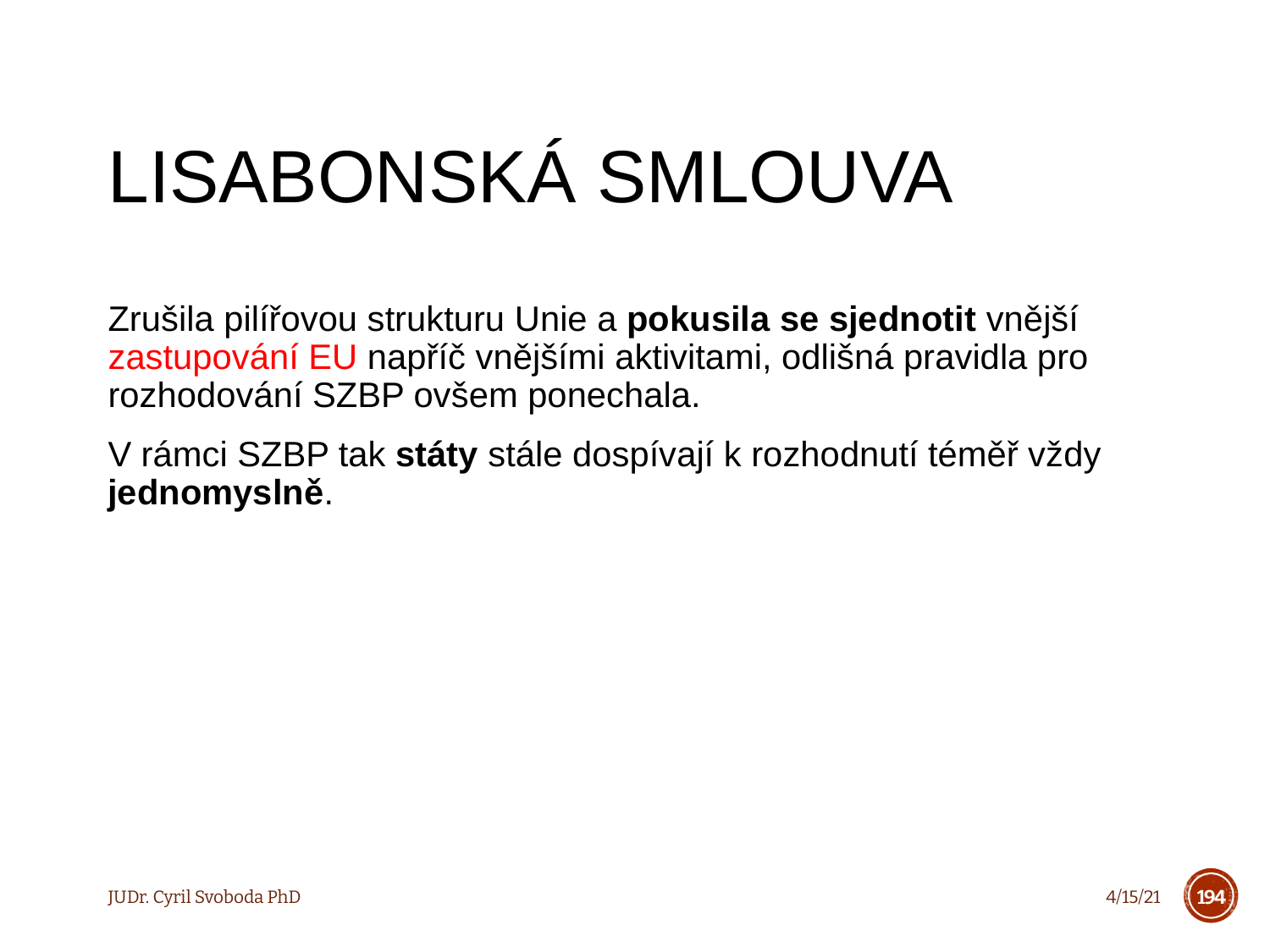

# Lisabonská smlouva
Zrušila pilířovou strukturu Unie a pokusila se sjednotit vnější zastupování EU napříč vnějšími aktivitami, odlišná pravidla pro rozhodování SZBP ovšem ponechala.
V rámci SZBP tak státy stále dospívají k rozhodnutí téměř vždy jednomyslně.
JUDr. Cyril Svoboda PhD
4/15/21
194